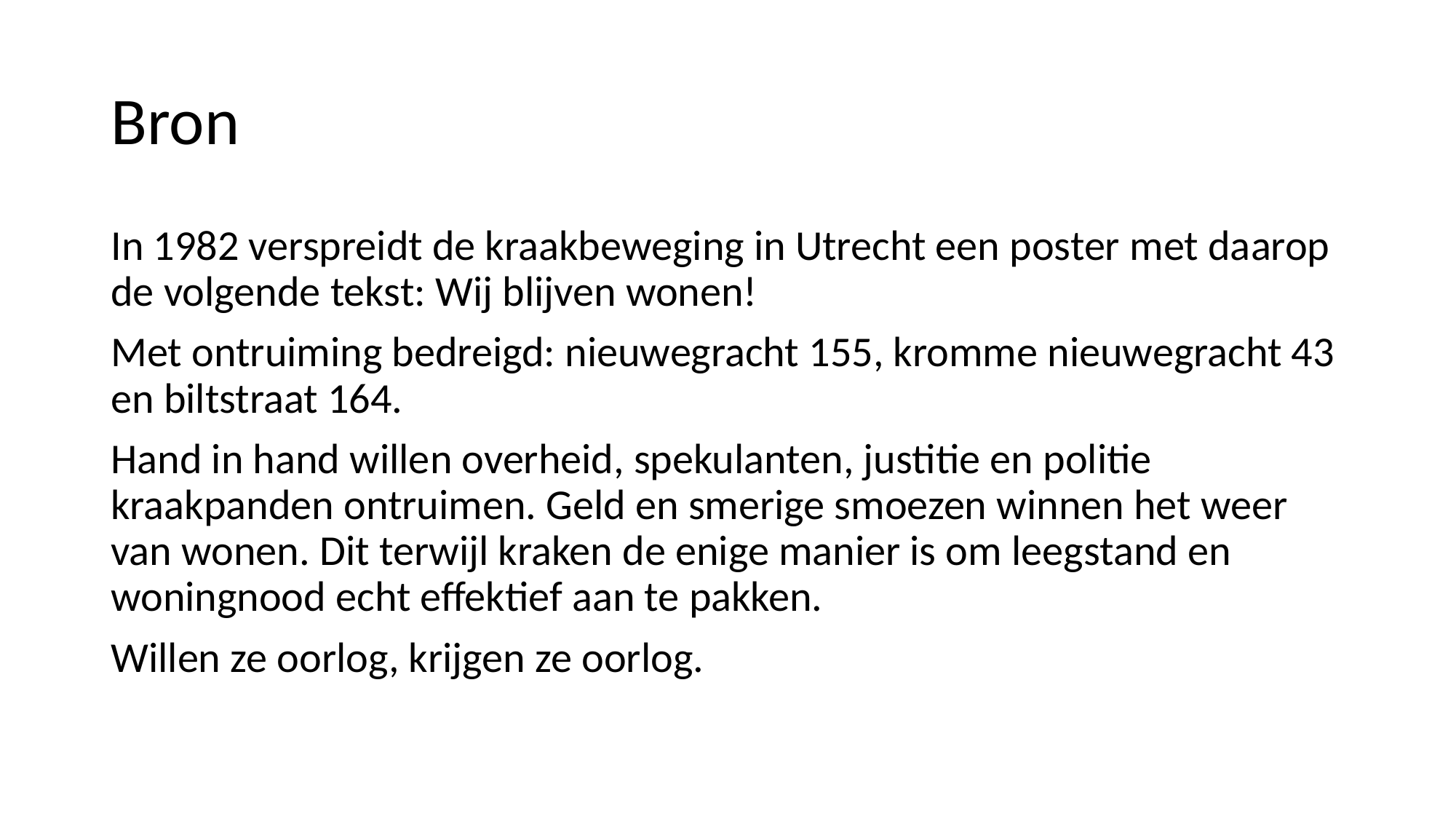

# Bron
In 1982 verspreidt de kraakbeweging in Utrecht een poster met daarop de volgende tekst: Wij blijven wonen!
Met ontruiming bedreigd: nieuwegracht 155, kromme nieuwegracht 43 en biltstraat 164.
Hand in hand willen overheid, spekulanten, justitie en politie kraakpanden ontruimen. Geld en smerige smoezen winnen het weer van wonen. Dit terwijl kraken de enige manier is om leegstand en woningnood echt effektief aan te pakken.
Willen ze oorlog, krijgen ze oorlog.